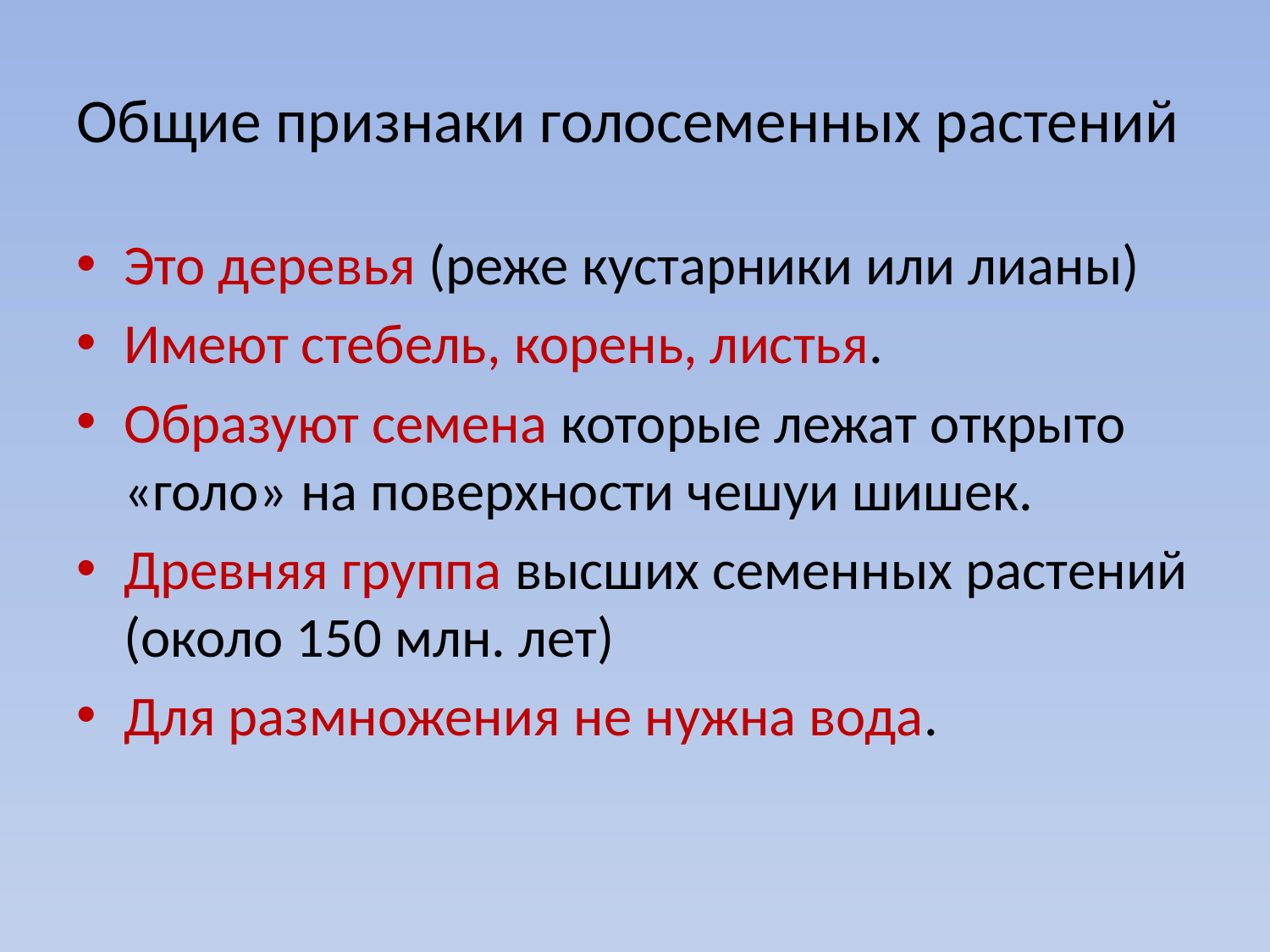

# Общие признаки голосеменных растений
Это деревья (реже кустарники или лианы)
Имеют стебель, корень, листья.
Образуют семена которые лежат открыто «голо» на поверхности чешуи шишек.
Древняя группа высших семенных растений (около 150 млн. лет)
Для размножения не нужна вода.